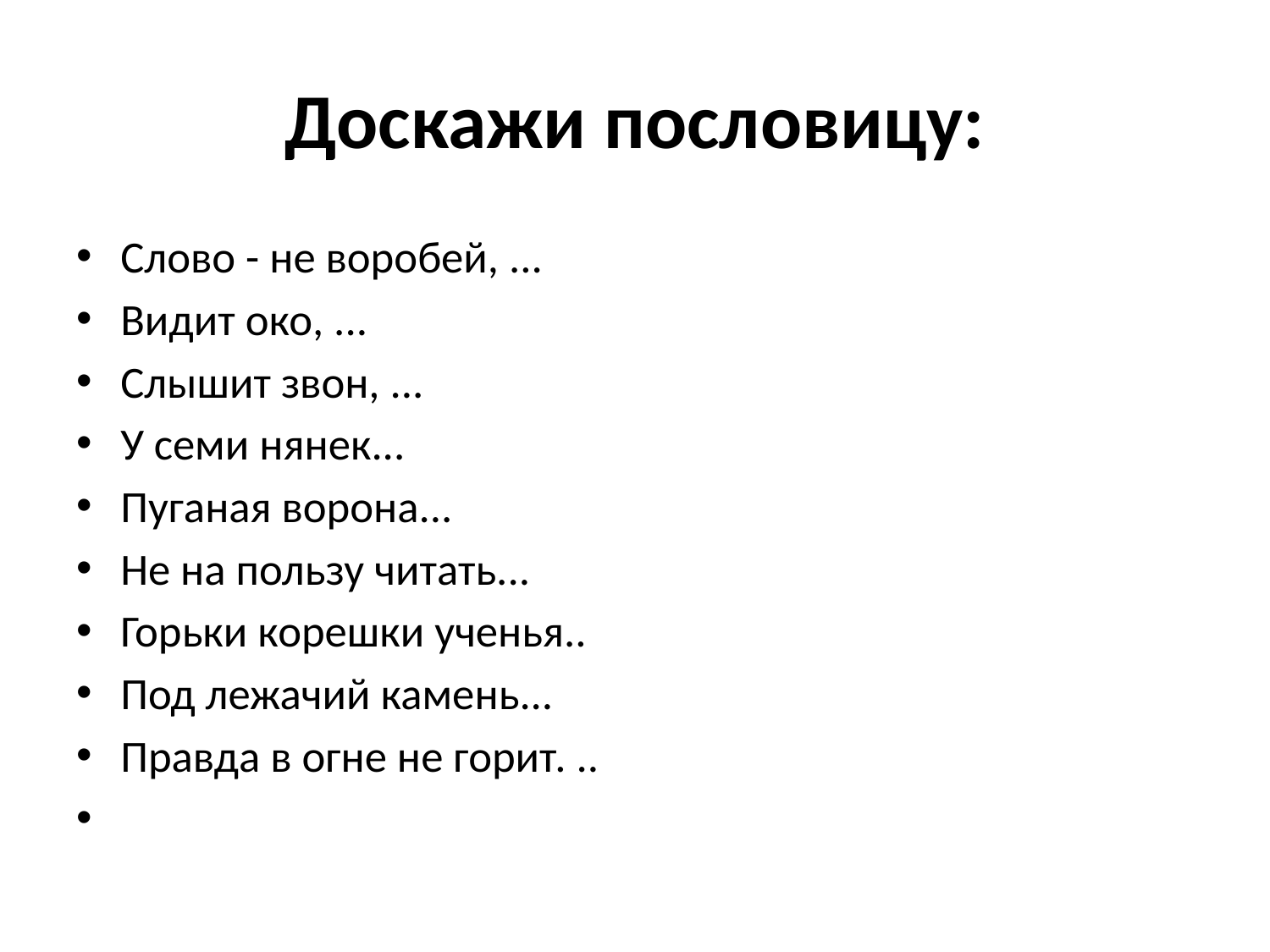

# Доскажи пословицу:
Слово - не воробей, ...
Видит око, ...
Слышит звон, ...
У семи нянек...
Пуганая ворона...
Не на пользу читать...
Горьки корешки ученья..
Под лежачий камень...
Правда в огне не горит. ..